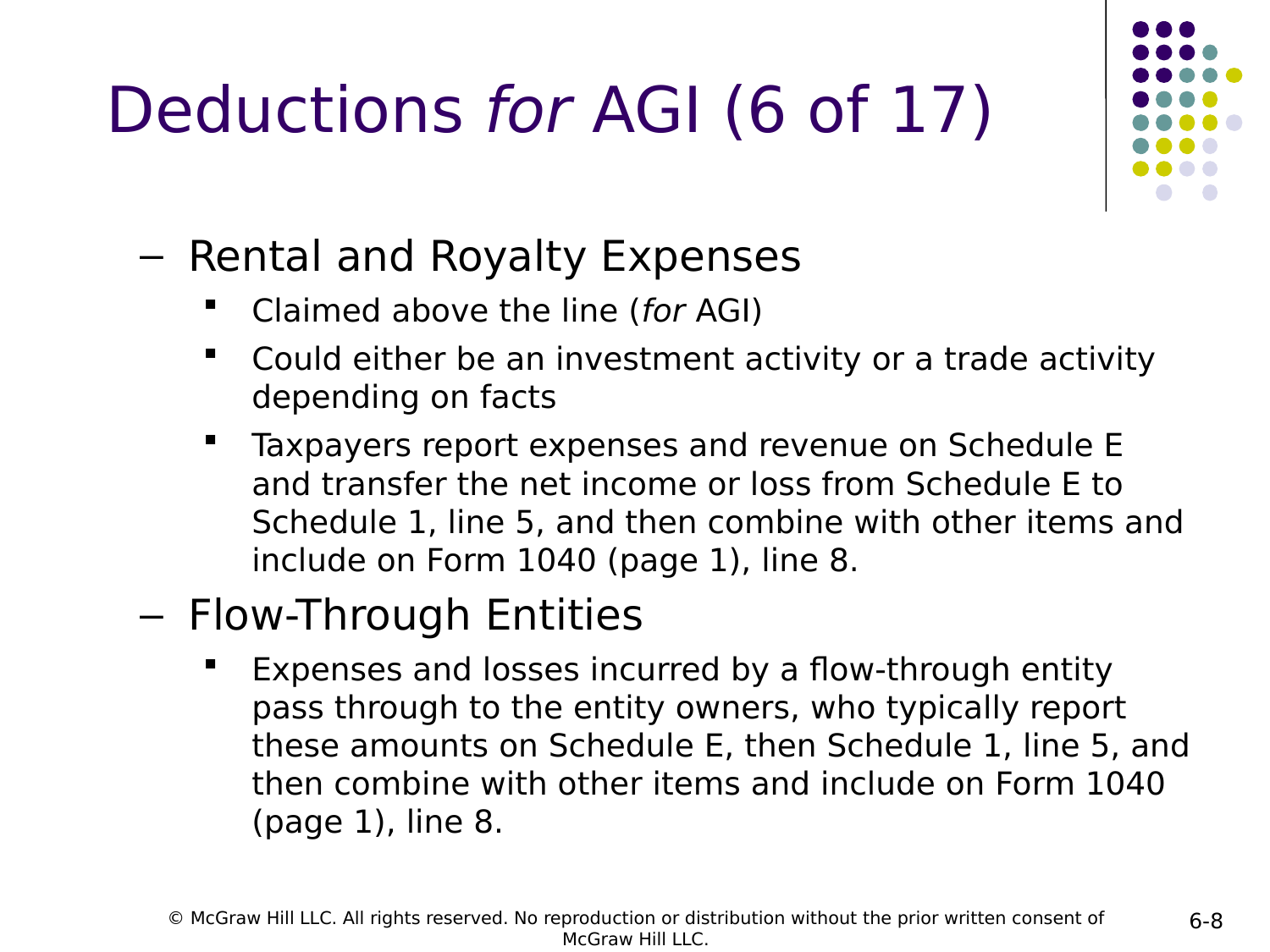

# Deductions for AGI (6 of 17)
Rental and Royalty Expenses
Claimed above the line (for AGI)
Could either be an investment activity or a trade activity depending on facts
Taxpayers report expenses and revenue on Schedule E and transfer the net income or loss from Schedule E to Schedule 1, line 5, and then combine with other items and include on Form 1040 (page 1), line 8.
Flow-Through Entities
Expenses and losses incurred by a flow-through entity pass through to the entity owners, who typically report these amounts on Schedule E, then Schedule 1, line 5, and then combine with other items and include on Form 1040 (page 1), line 8.